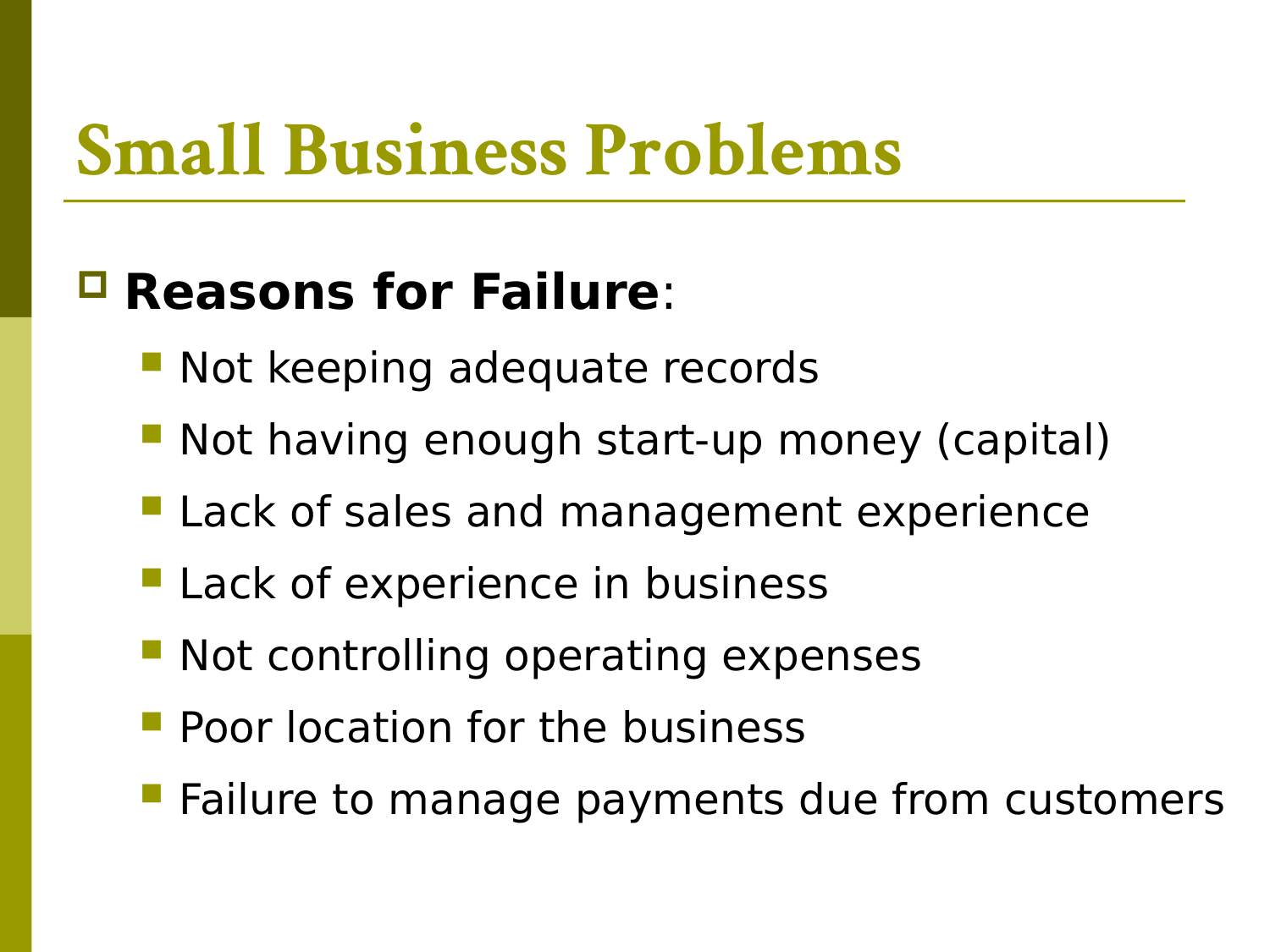

# Small Business Problems
Reasons for Failure:
Not keeping adequate records
Not having enough start-up money (capital)
Lack of sales and management experience
Lack of experience in business
Not controlling operating expenses
Poor location for the business
Failure to manage payments due from customers